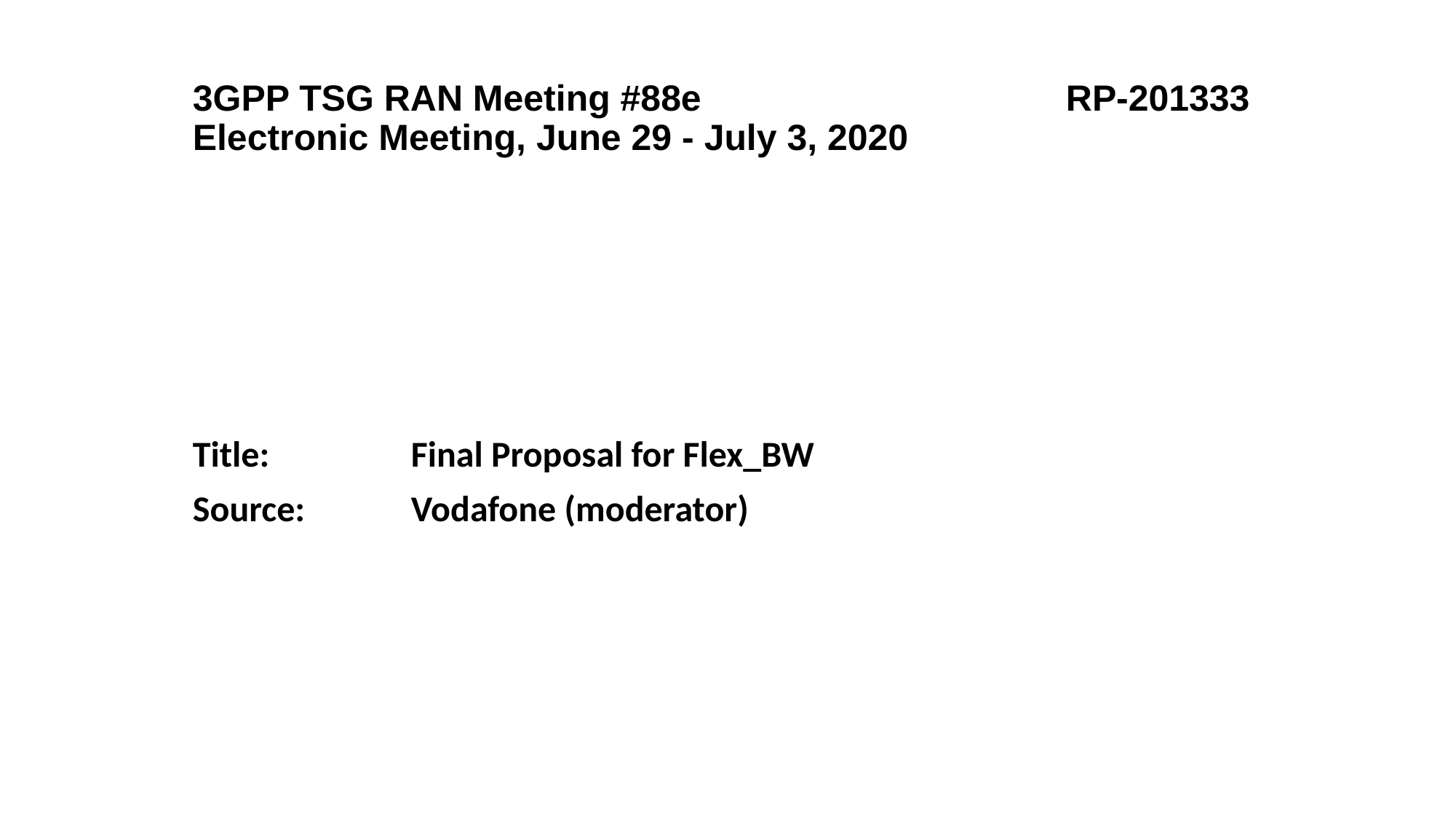

# 3GPP TSG RAN Meeting #88e 				RP-201333 Electronic Meeting, June 29 - July 3, 2020
Title:		Final Proposal for Flex_BW
Source:	Vodafone (moderator)